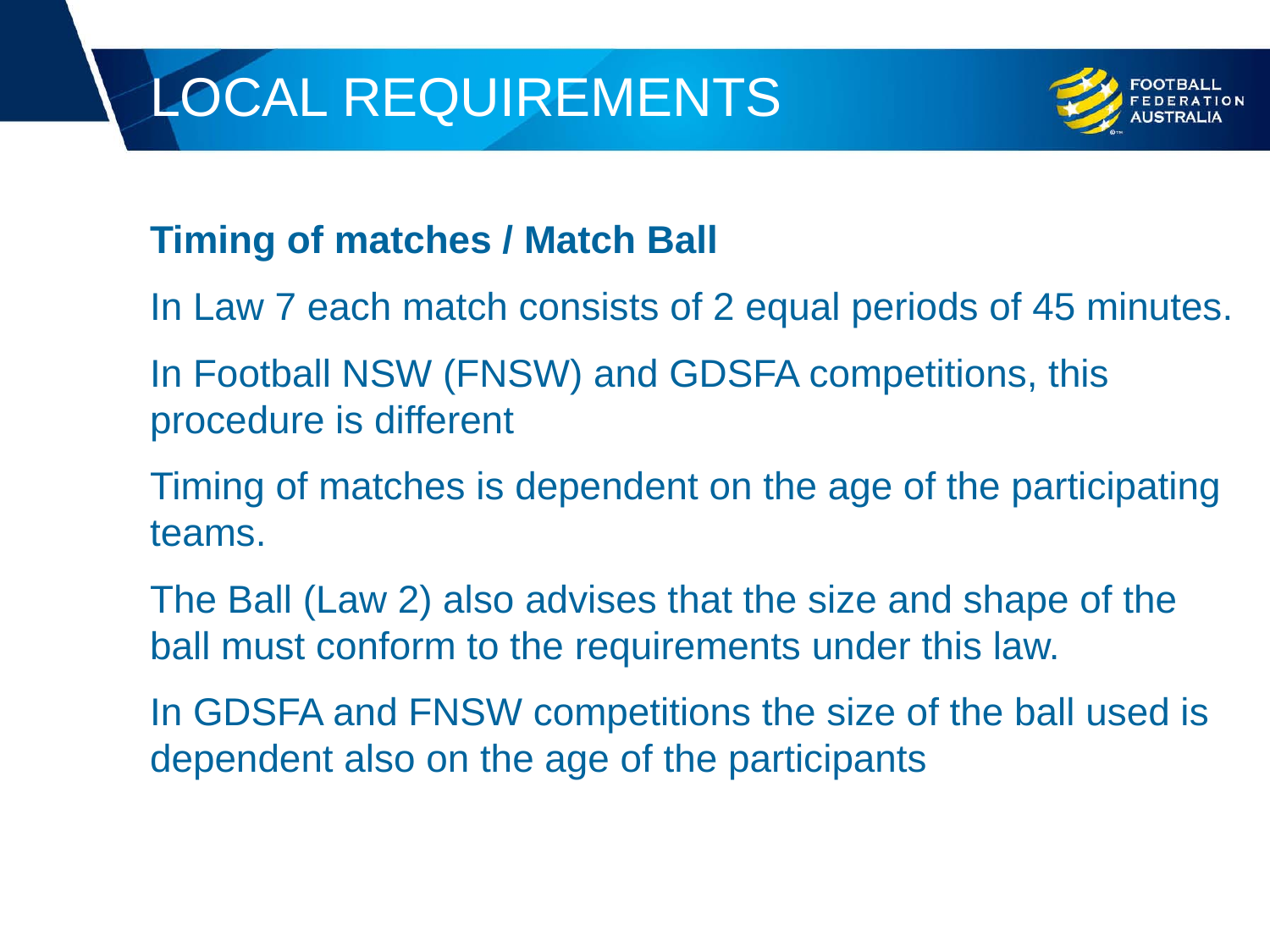

# LOCAL REQUIREMENTS
Timing of matches / Match Ball
In Law 7 each match consists of 2 equal periods of 45 minutes.
In Football NSW (FNSW) and GDSFA competitions, this procedure is different
Timing of matches is dependent on the age of the participating teams.
The Ball (Law 2) also advises that the size and shape of the ball must conform to the requirements under this law.
In GDSFA and FNSW competitions the size of the ball used is dependent also on the age of the participants